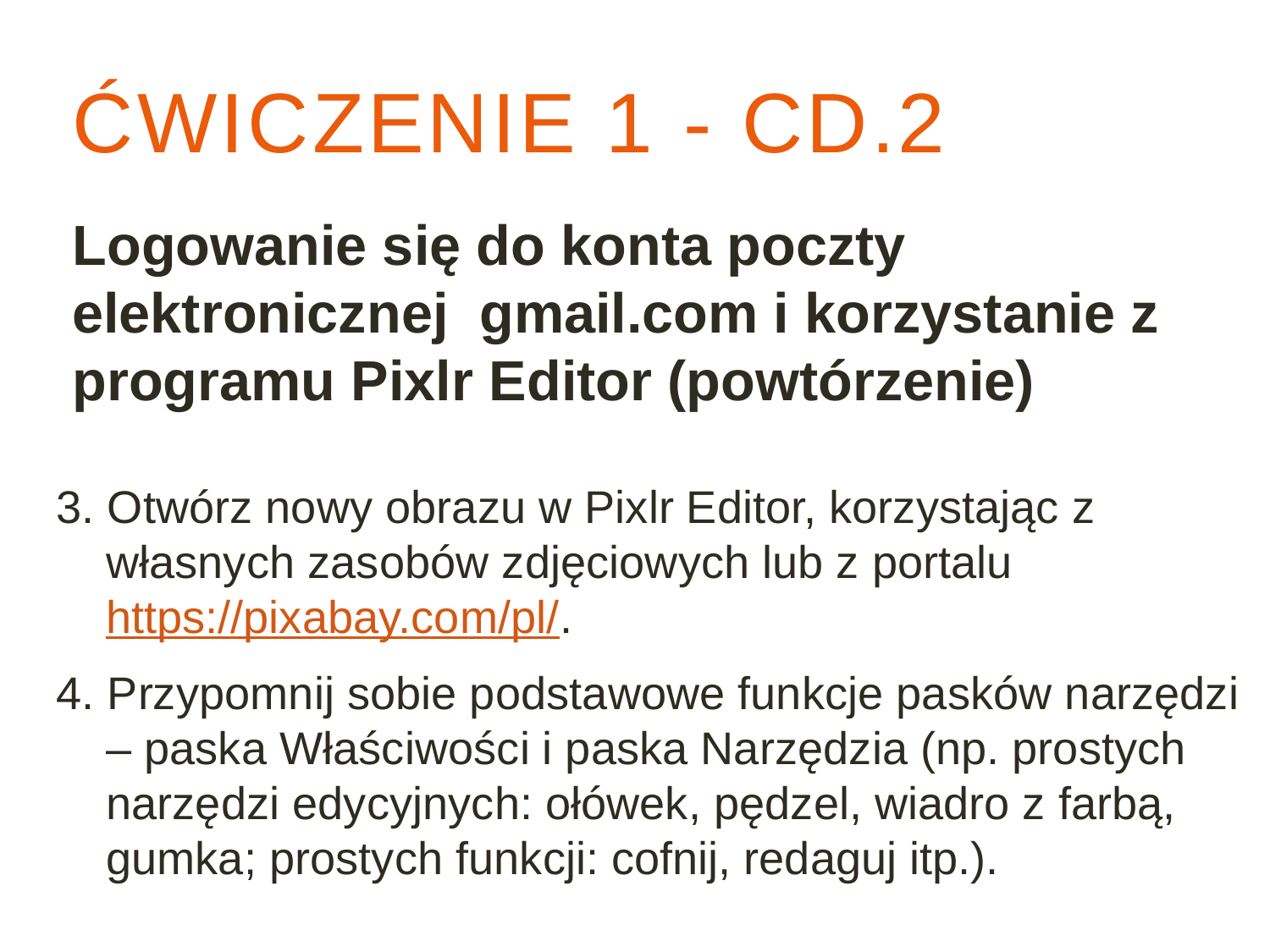

# ĆWICZENIE 1 - CD.2
Logowanie się do konta poczty elektronicznej  gmail.com i korzystanie z programu Pixlr Editor (powtórzenie)
3. Otwórz nowy obrazu w Pixlr Editor, korzystając z własnych zasobów zdjęciowych lub z portalu https://pixabay.com/pl/.
4. Przypomnij sobie podstawowe funkcje pasków narzędzi – paska Właściwości i paska Narzędzia (np. prostych narzędzi edycyjnych: ołówek, pędzel, wiadro z farbą, gumka; prostych funkcji: cofnij, redaguj itp.).